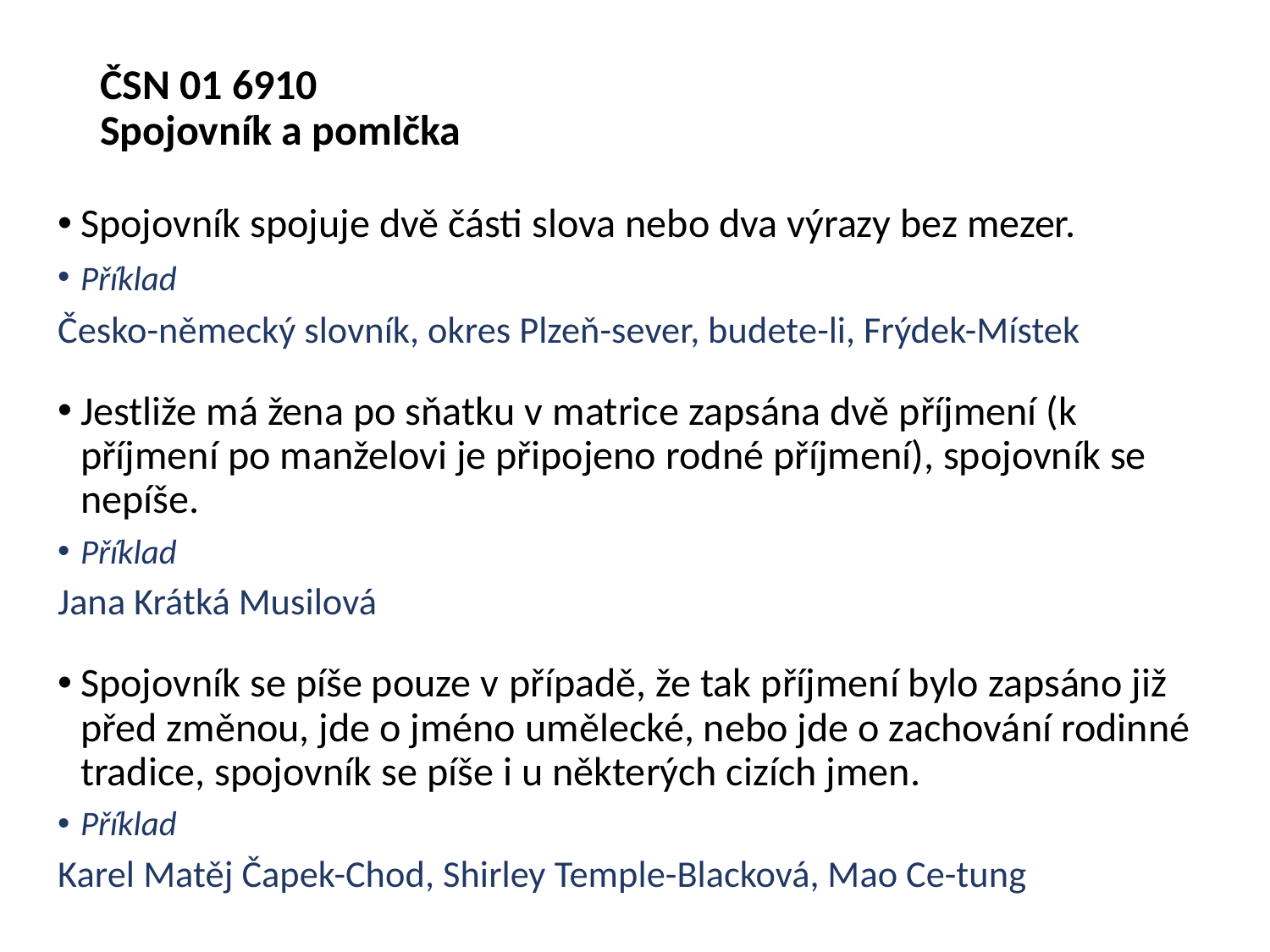

# ČSN 01 6910 Spojovník a pomlčka
Spojovník spojuje dvě části slova nebo dva výrazy bez mezer.
Příklad
Česko-německý slovník, okres Plzeň-sever, budete-li, Frýdek-Místek

Jestliže má žena po sňatku v matrice zapsána dvě příjmení (k příjmení po manželovi je připojeno rodné příjmení), spojovník se nepíše.
Příklad
Jana Krátká Musilová

Spojovník se píše pouze v případě, že tak příjmení bylo zapsáno již před změnou, jde o jméno umělecké, nebo jde o zachování rodinné tradice, spojovník se píše i u některých cizích jmen.
Příklad
Karel Matěj Čapek-Chod, Shirley Temple-Blacková, Mao Ce-tung